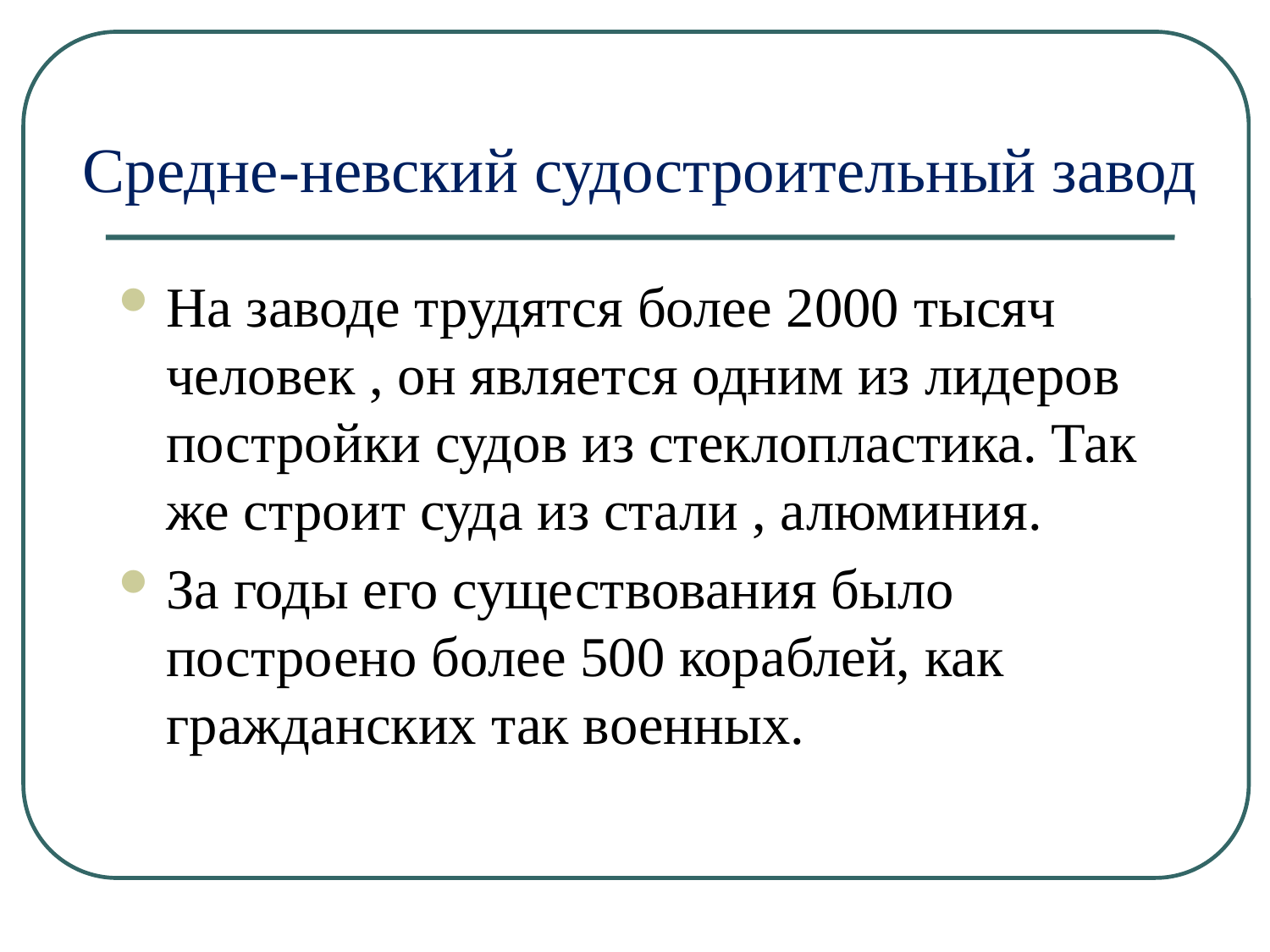

Средне-невский судостроительный завод
На заводе трудятся более 2000 тысяч человек , он является одним из лидеров постройки судов из стеклопластика. Так же строит суда из стали , алюминия.
За годы его существования было построено более 500 кораблей, как гражданских так военных.